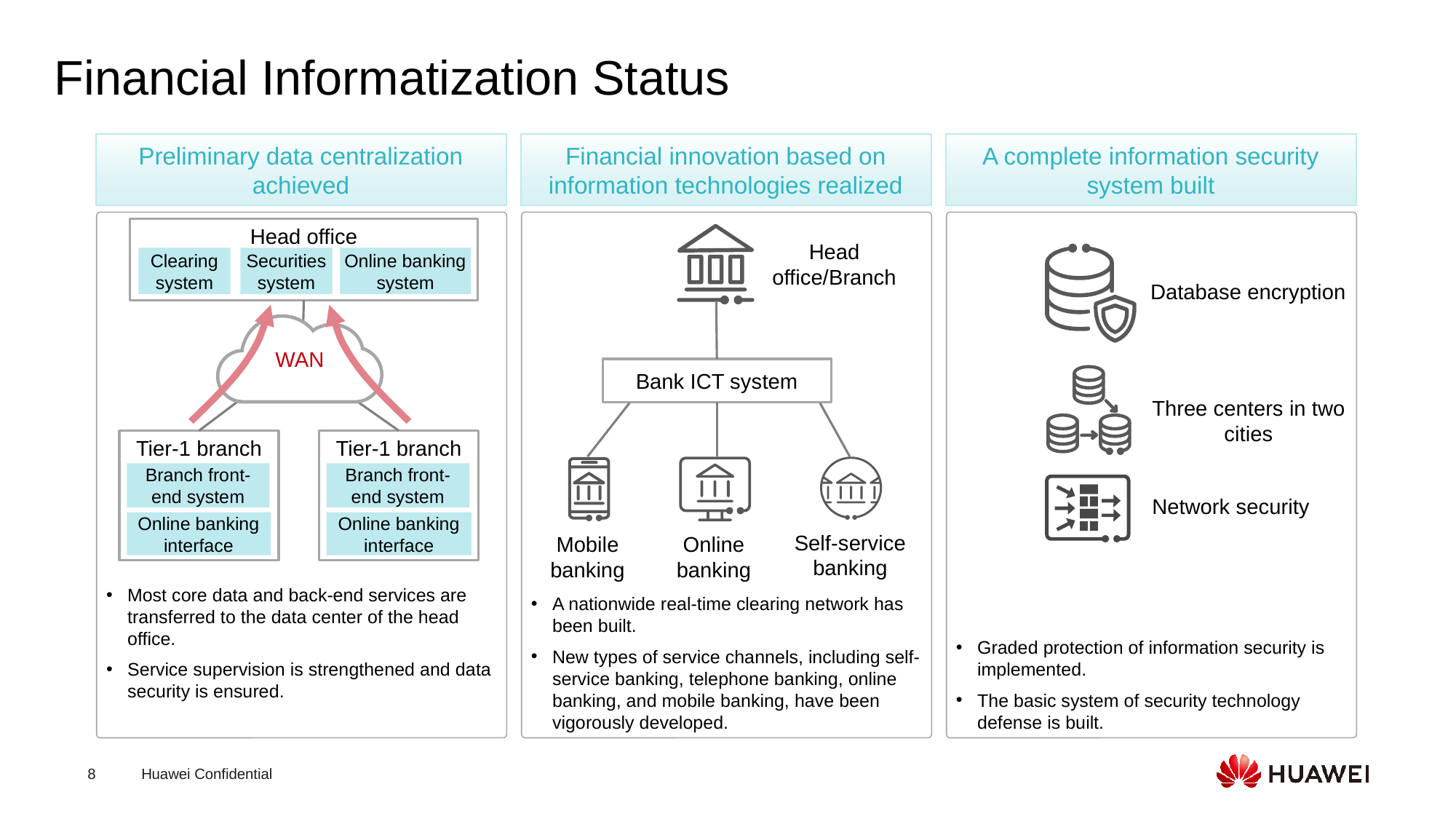

# Financial Informatization Status
Preliminary data centralization achieved
Financial innovation based on information technologies realized
A complete information security system built

Most core data and back-end services are transferred to the data center of the head office.
Service supervision is strengthened and data security is ensured.

A nationwide real-time clearing network has been built.
New types of service channels, including self-service banking, telephone banking, online banking, and mobile banking, have been vigorously developed.

Graded protection of information security is implemented.
The basic system of security technology defense is built.
Head office

Head office/Branch

Clearing system
Securities system
Online banking system
Database encryption

WAN
Bank ICT system

Three centers in two cities
Tier-1 branch
Tier-1 branch

Branch front-end system
Branch front-end system

Network security
Online banking interface
Online banking interface
Self-service banking
Mobile banking
Online banking